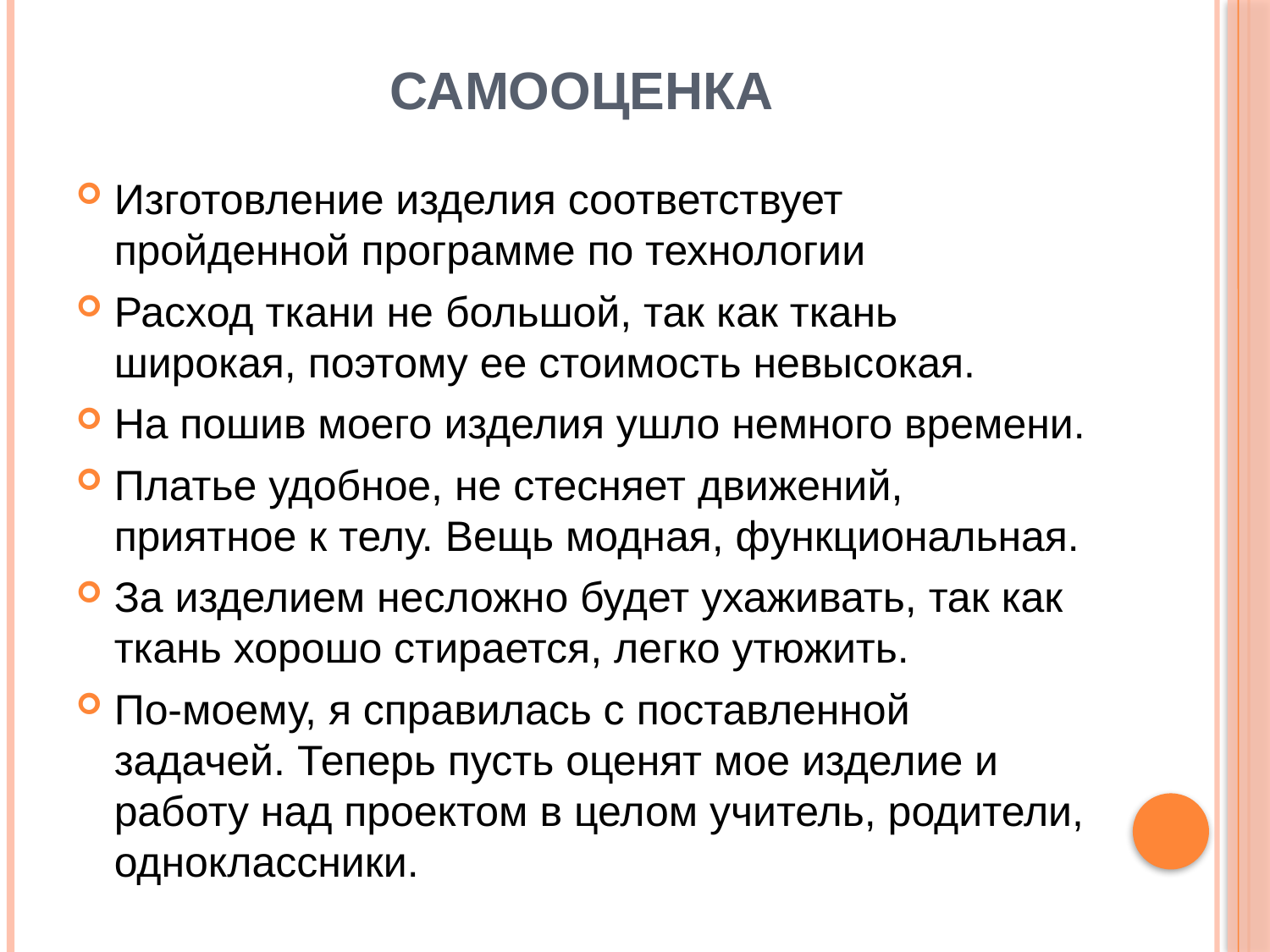

# Самооценка
Изготовление изделия соответствует пройденной программе по технологии
Расход ткани не большой, так как ткань широкая, поэтому ее стоимость невысокая.
На пошив моего изделия ушло немного времени.
Платье удобное, не стесняет движений, приятное к телу. Вещь модная, функциональная.
За изделием несложно будет ухаживать, так как ткань хорошо стирается, легко утюжить.
По-моему, я справилась с поставленной задачей. Теперь пусть оценят мое изделие и работу над проектом в целом учитель, родители, одноклассники.